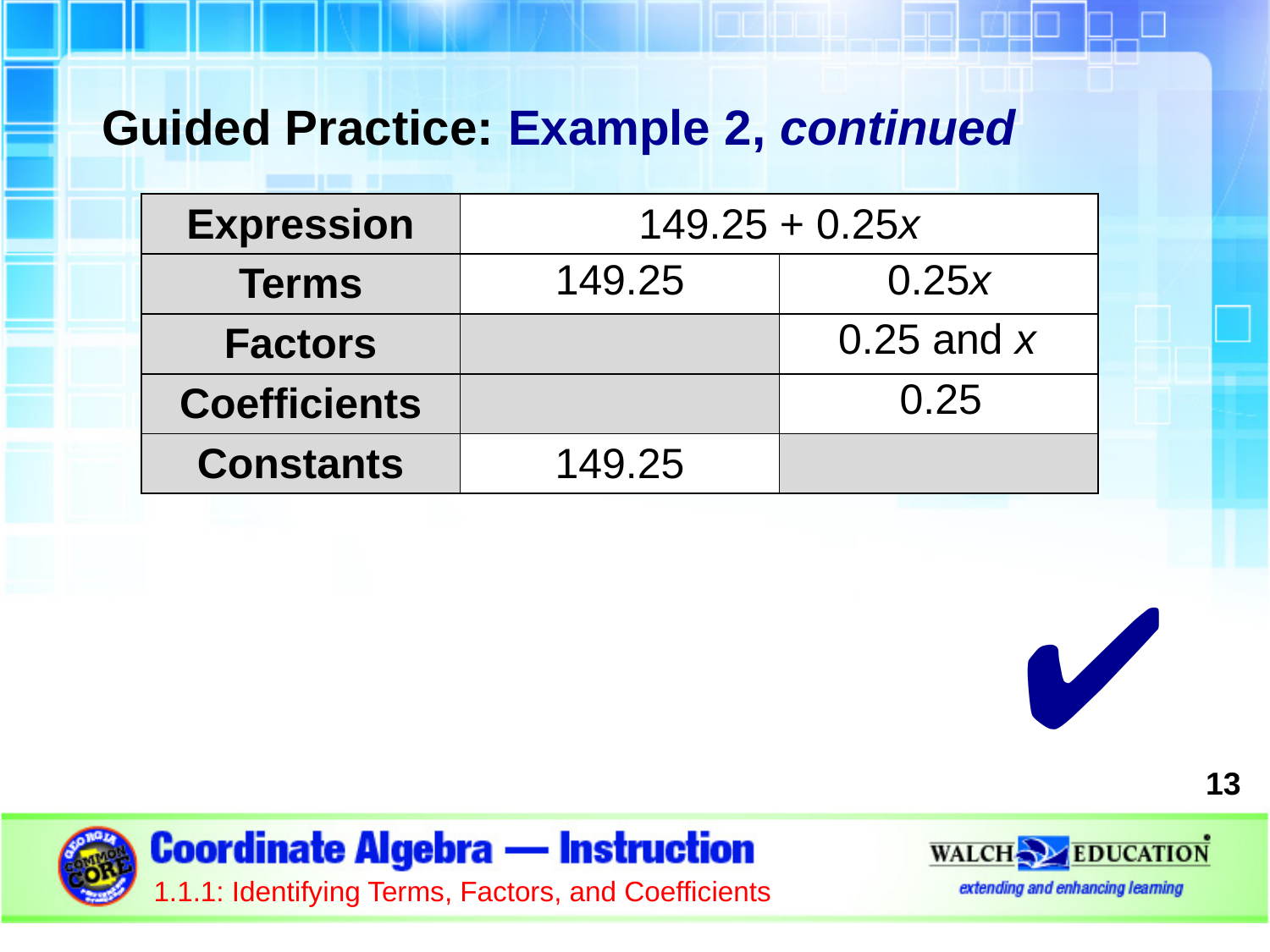

Guided Practice: Example 2, continued

|  |  |  |
| --- | --- | --- |
|  |  |  |
|  |  | 0.25 and x |
|  |  |  |
|  |  |  |
|  |  |  |
| --- | --- | --- |
|  | 149.25 | 0.25x |
|  |  |  |
|  |  |  |
|  |  |  |
|  |  |  |
| --- | --- | --- |
|  |  |  |
|  |  |  |
|  |  | 0.25 |
|  |  |  |
| Expression | 149.25 + 0.25x |  |
| --- | --- | --- |
| Terms |  |  |
| Factors |  |  |
| Coefficients |  |  |
| Constants |  |  |
|  |  |  |
| --- | --- | --- |
|  |  |  |
|  |  |  |
|  |  |  |
|  | 149.25 |  |
✔
13
1.1.1: Identifying Terms, Factors, and Coefficients